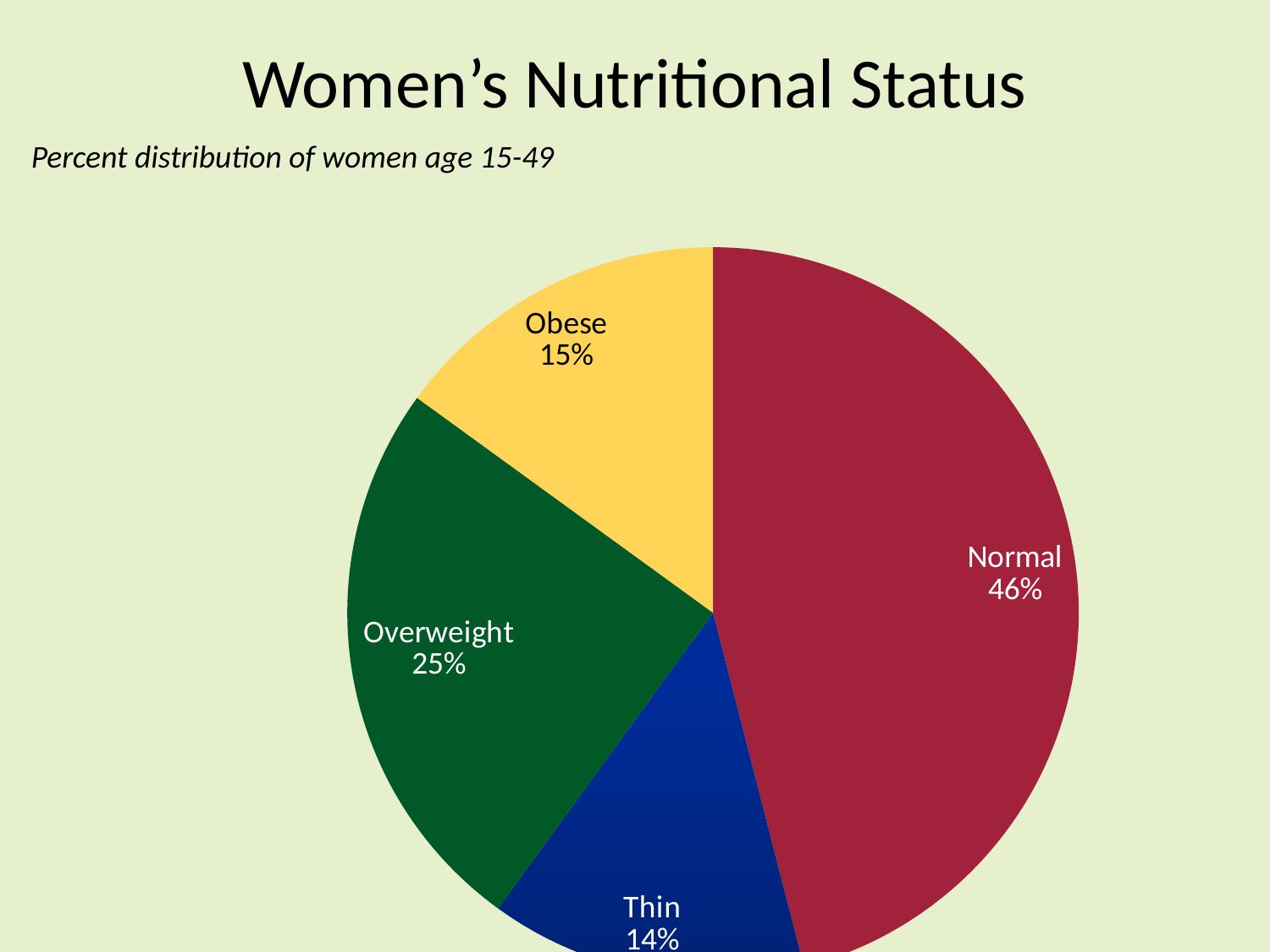

# Women’s Nutritional Status
Percent distribution of women age 15-49

### Chart

| Category | Sales |
|---|---|
| Normal | 46.0 |
| Thin | 14.0 |
| Overweight | 25.0 |
| Obese | 15.0 |